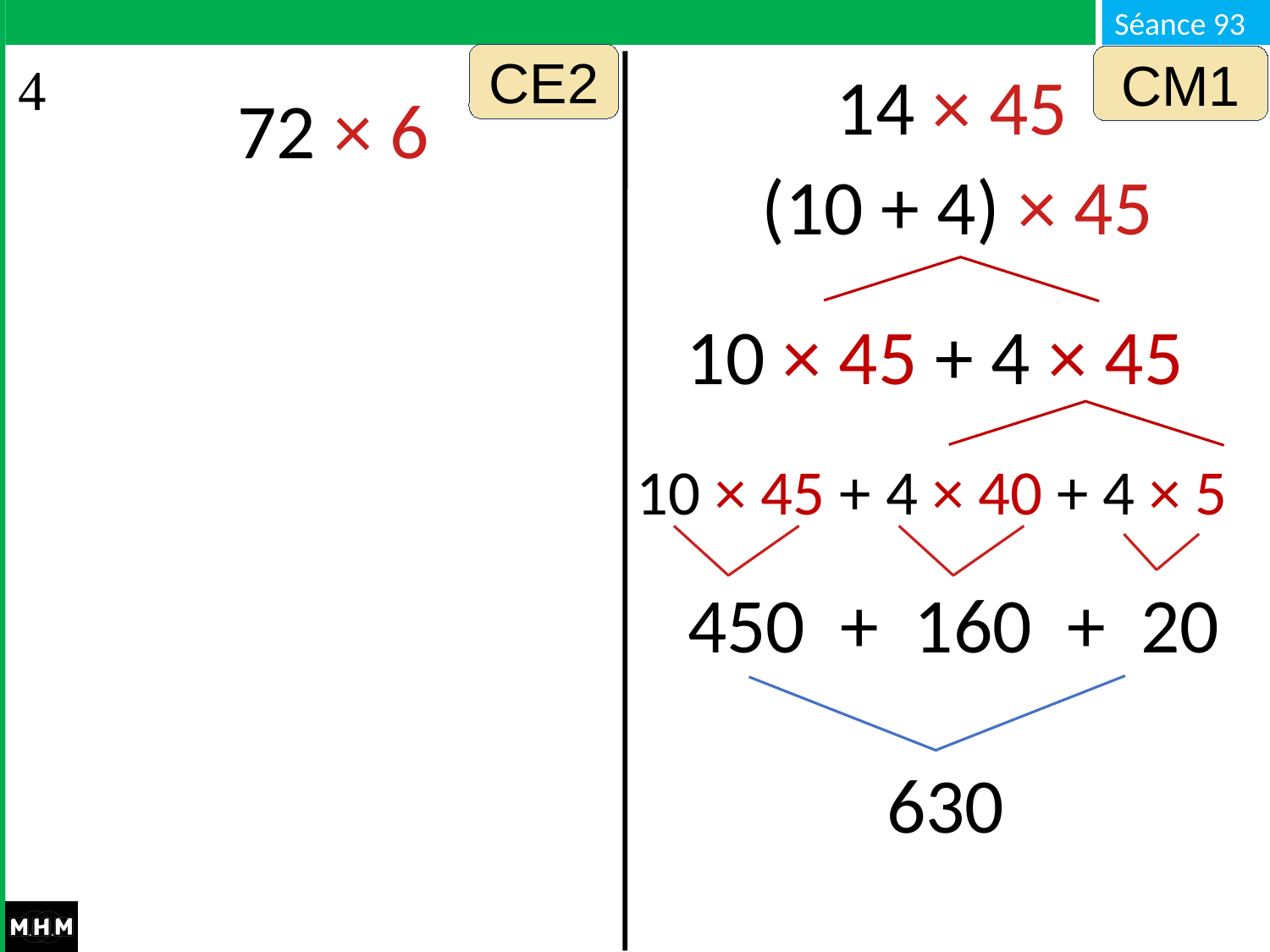

CE2
CM1
CM1
14 × 45

72 × 6
(10 + 4) × 45
10 × 45 + 4 × 45
10 × 45 + 4 × 40 + 4 × 5
450  +  160  +  20
630